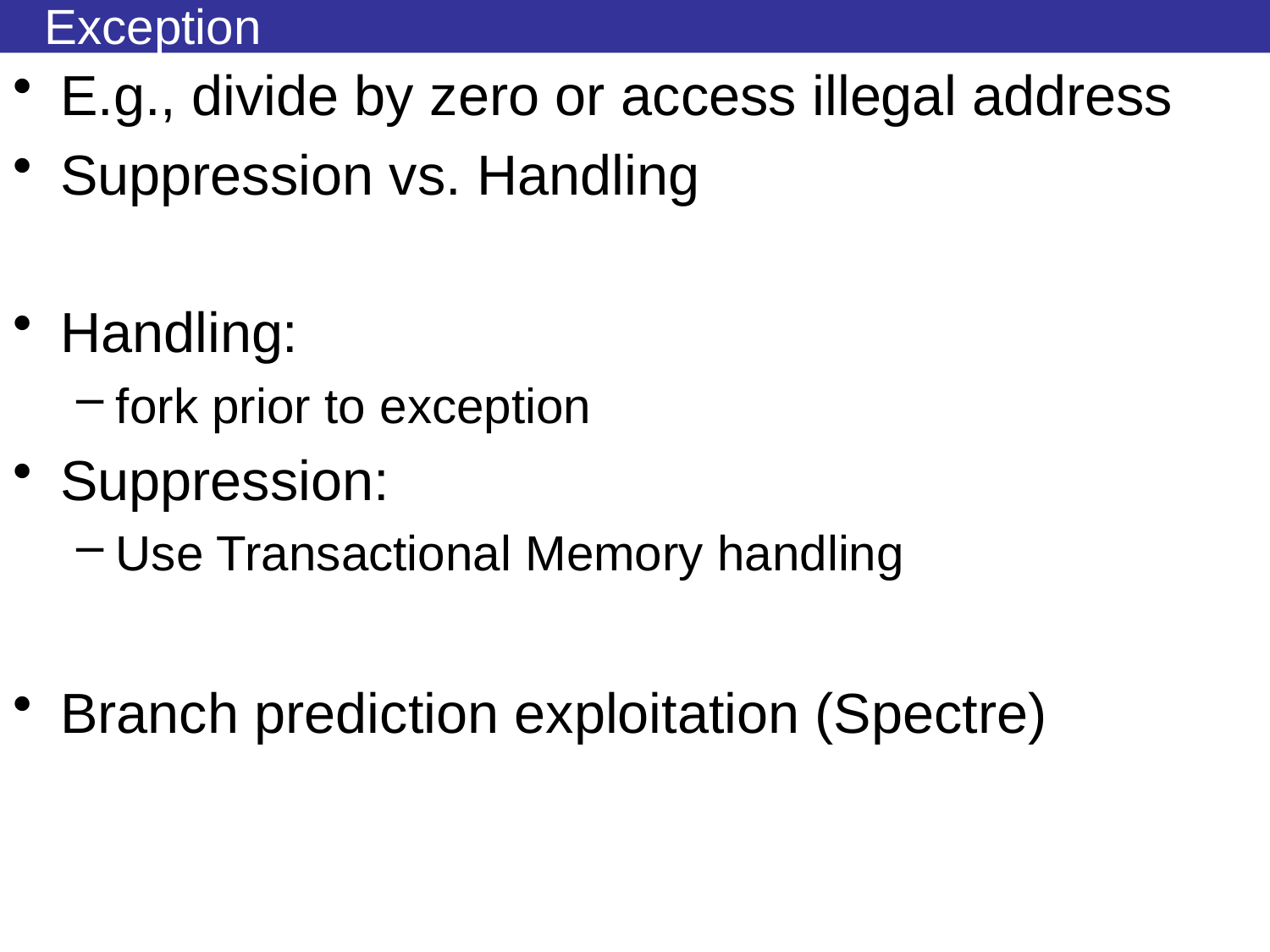

# Exception
E.g., divide by zero or access illegal address
Suppression vs. Handling

Handling:
fork prior to exception
Suppression:
Use Transactional Memory handling

Branch prediction exploitation (Spectre)